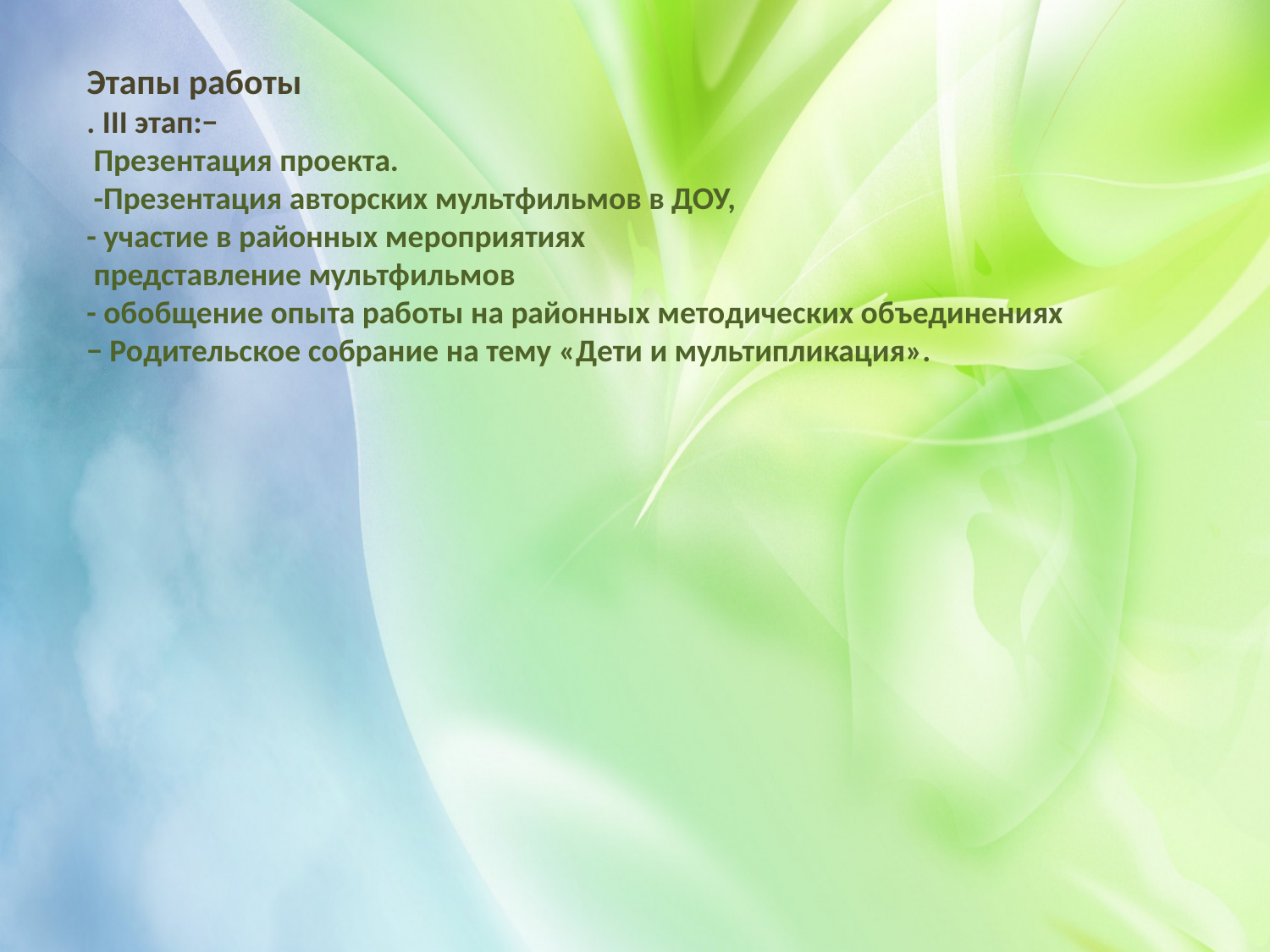

Этапы работы
. III этап:−
 Презентация проекта.
 -Презентация авторских мультфильмов в ДОУ,
- участие в районных мероприятиях
 представление мультфильмов
- обобщение опыта работы на районных методических объединениях
− Родительское собрание на тему «Дети и мультипликация».